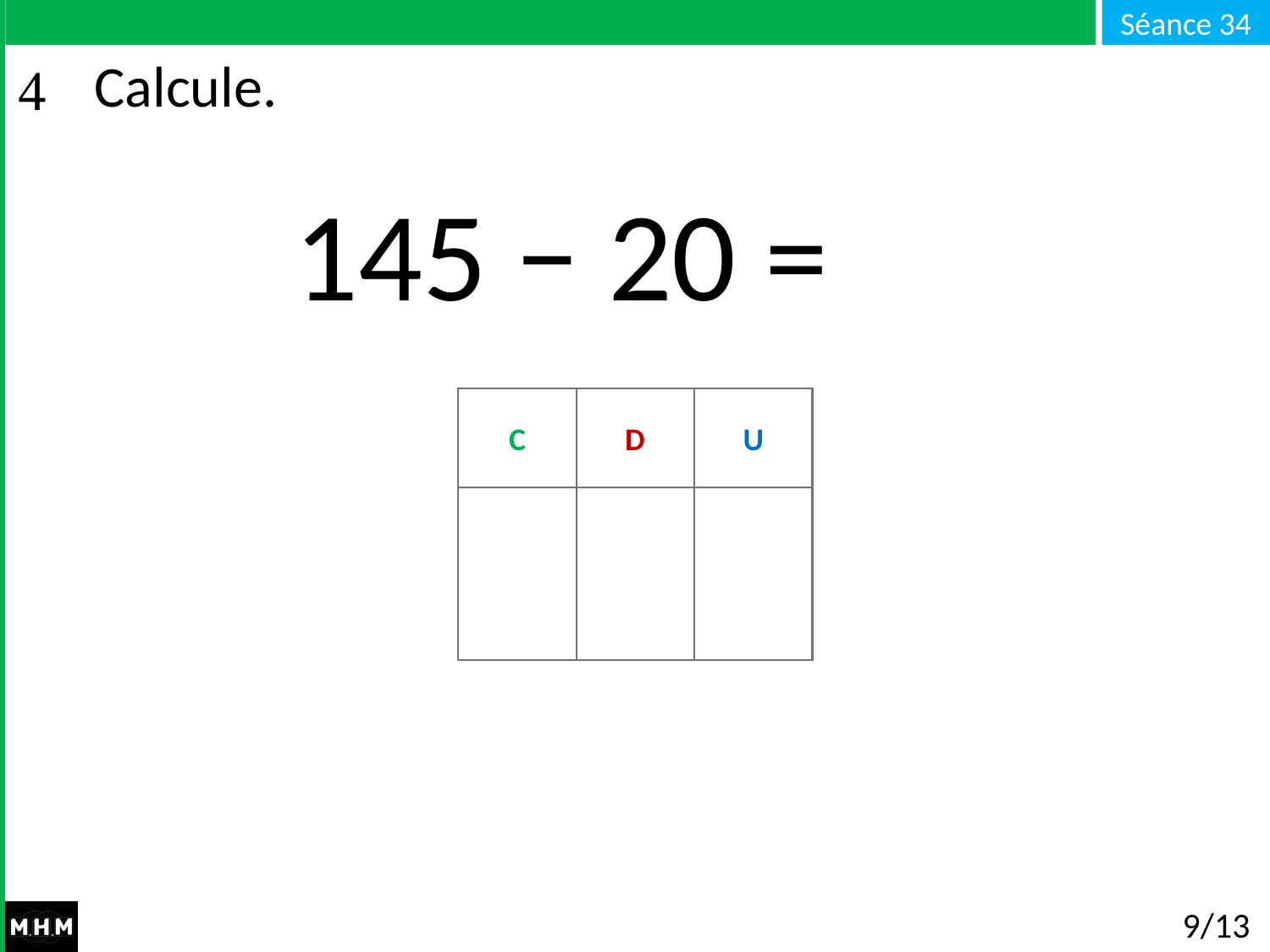

# Calcule.
145 − 20 =
C
D
U

9/13